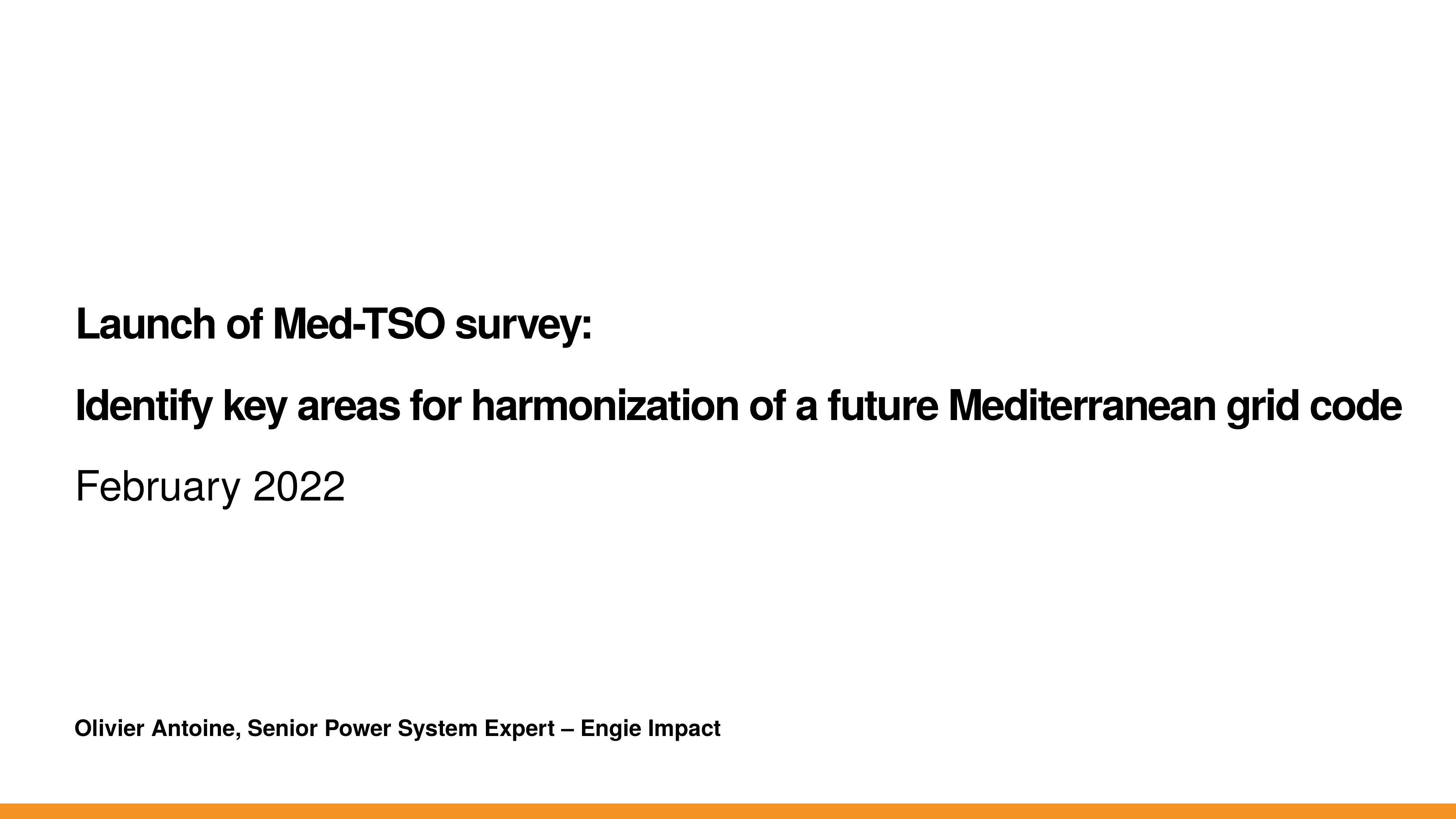

# Launch of Med-TSO survey: Identify key areas for harmonization of a future Mediterranean grid code
February 2022
Olivier Antoine, Senior Power System Expert – Engie Impact